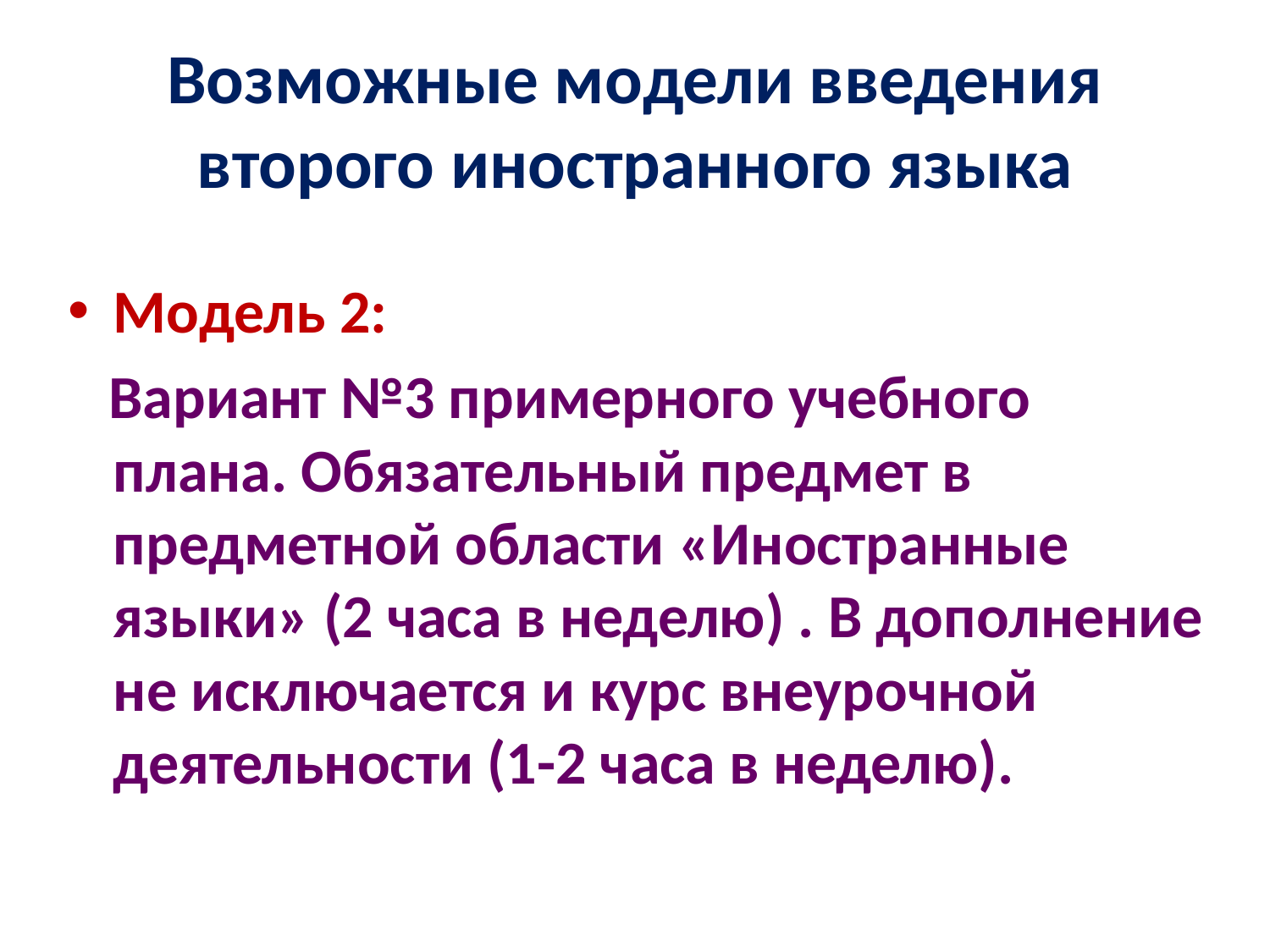

# Возможные модели введения второго иностранного языка
Модель 2:
   Вариант №3 примерного учебного плана. Обязательный предмет в предметной области «Иностранные языки» (2 часа в неделю) . В дополнение не исключается и курс внеурочной деятельности (1-2 часа в неделю).